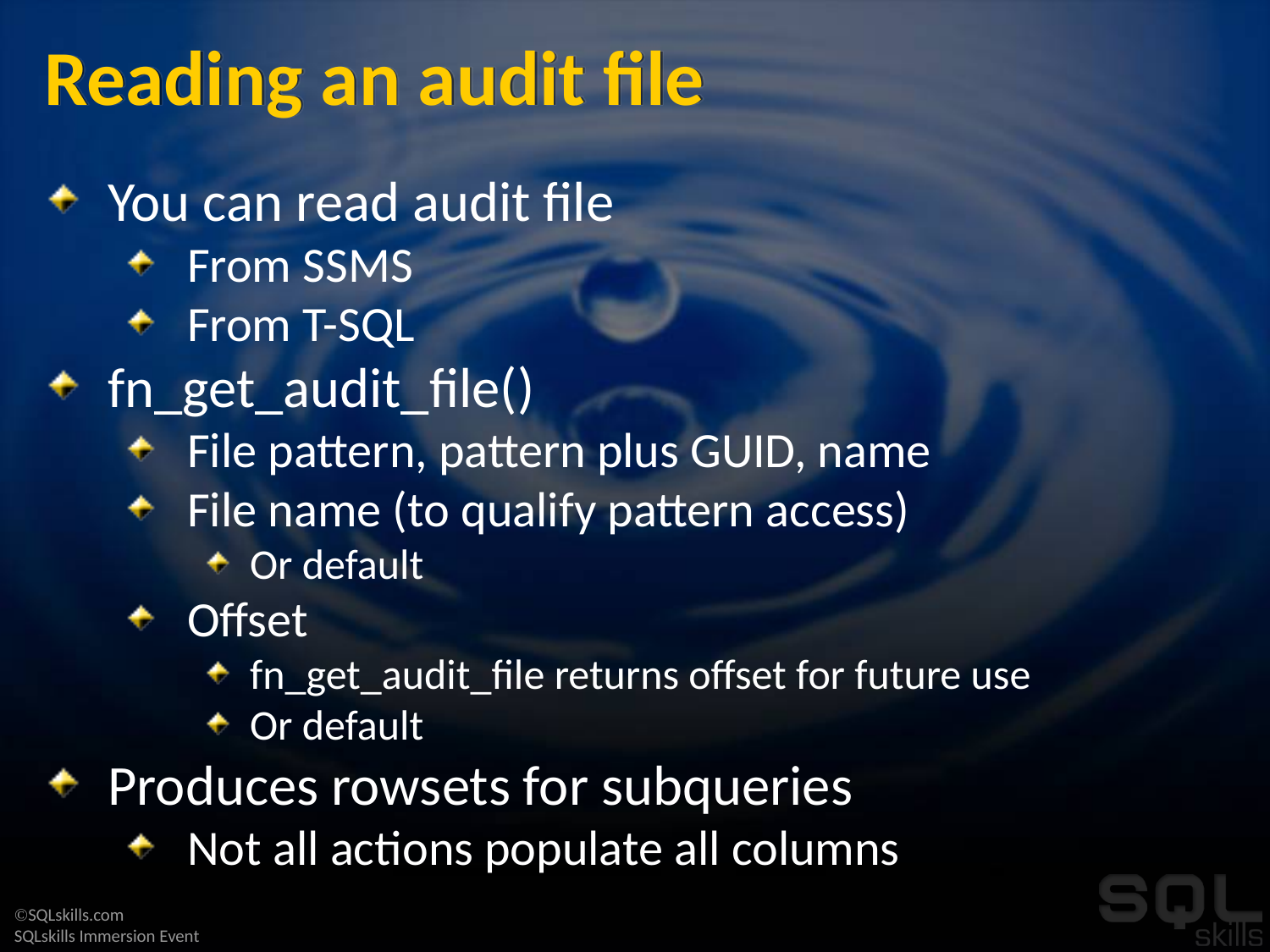

# Reading an audit file
You can read audit file
From SSMS
From T-SQL
fn_get_audit_file()
File pattern, pattern plus GUID, name
File name (to qualify pattern access)
Or default
Offset
fn_get_audit_file returns offset for future use
Or default
Produces rowsets for subqueries
Not all actions populate all columns